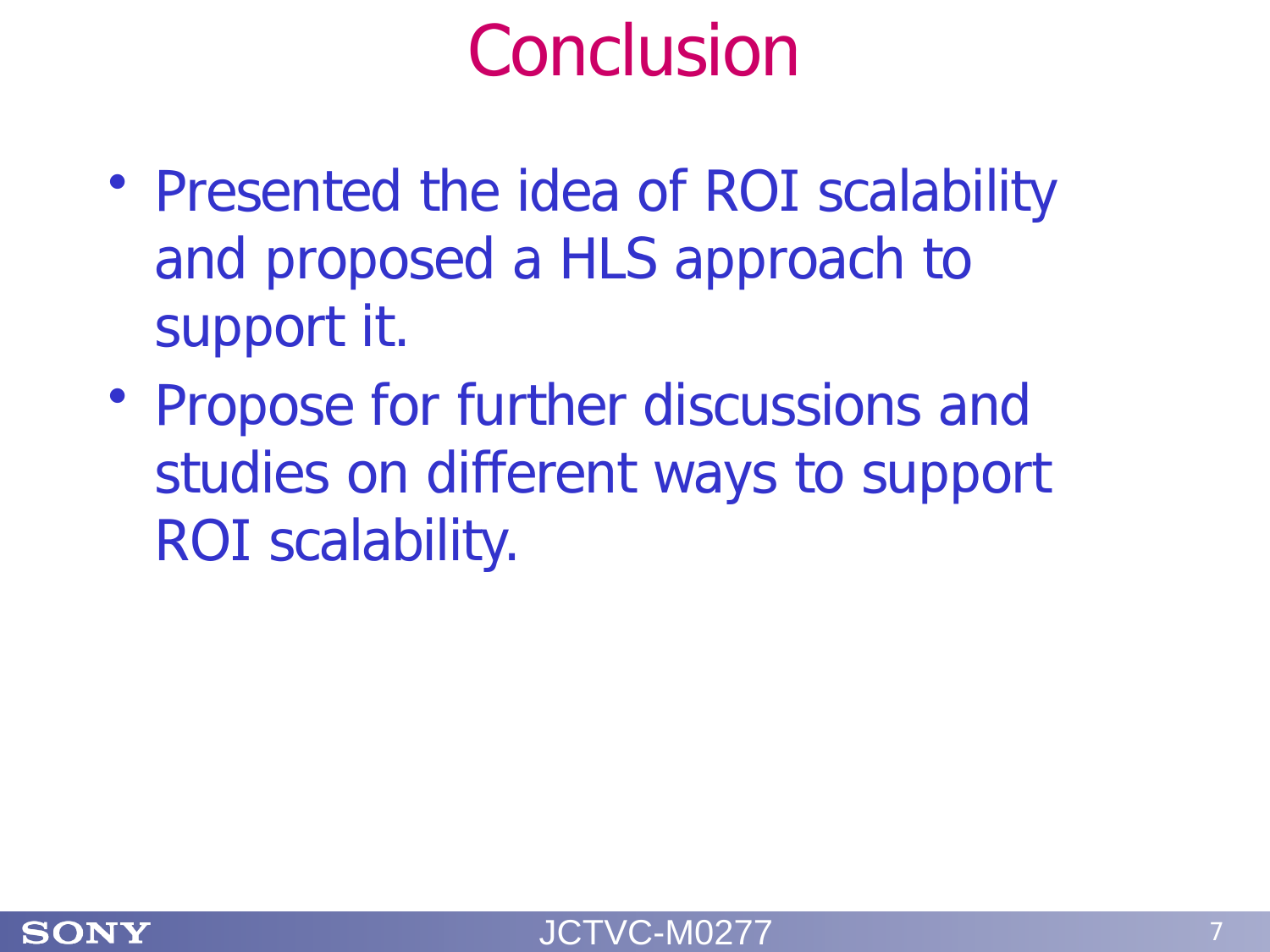

# Conclusion
Presented the idea of ROI scalability and proposed a HLS approach to support it.
Propose for further discussions and studies on different ways to support ROI scalability.

JCTVC-M0277
7